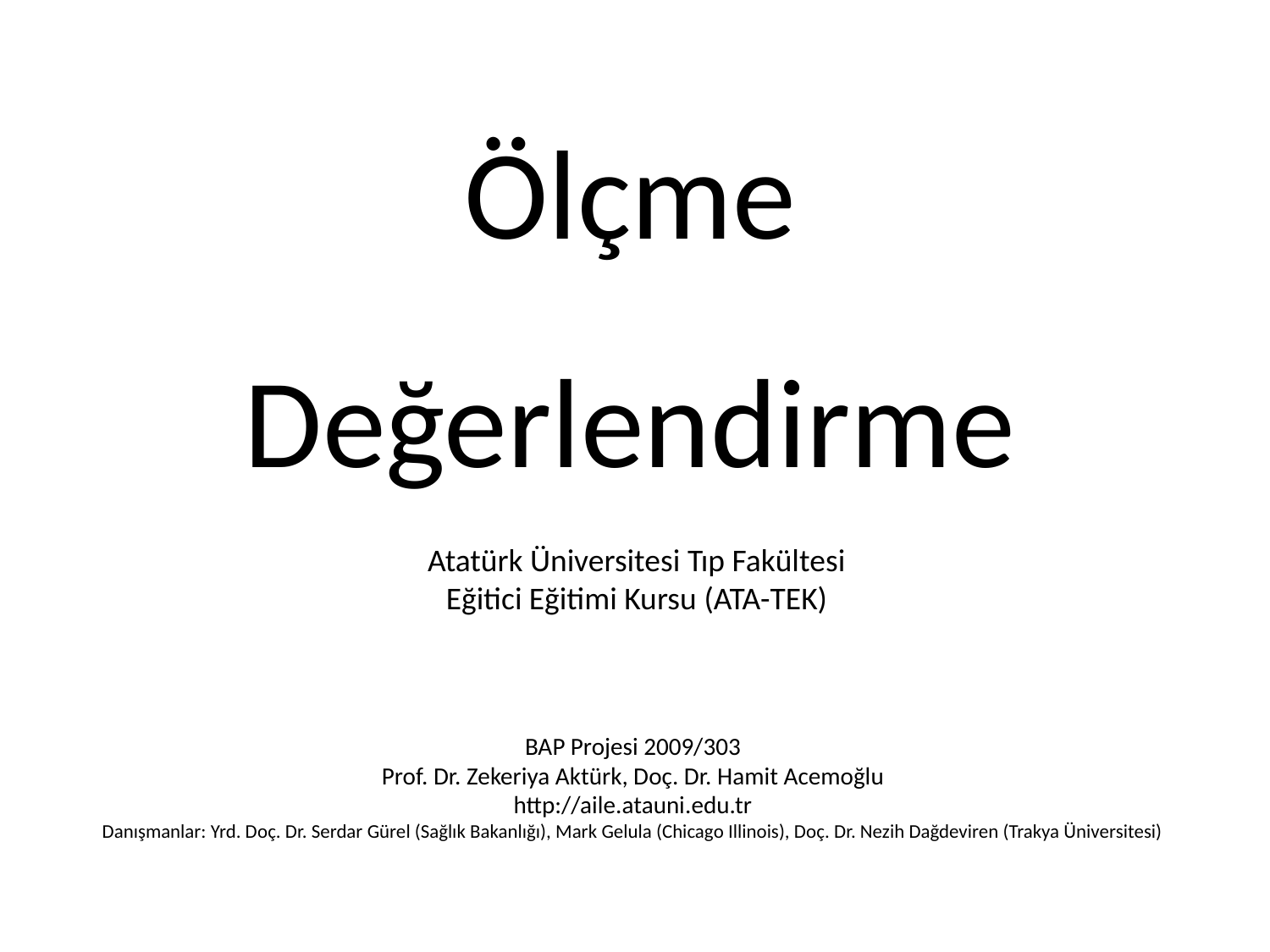

Ölçme
Değerlendirme
Atatürk Üniversitesi Tıp Fakültesi
Eğitici Eğitimi Kursu (ATA-TEK)
BAP Projesi 2009/303
Prof. Dr. Zekeriya Aktürk, Doç. Dr. Hamit Acemoğlu
http://aile.atauni.edu.tr
Danışmanlar: Yrd. Doç. Dr. Serdar Gürel (Sağlık Bakanlığı), Mark Gelula (Chicago Illinois), Doç. Dr. Nezih Dağdeviren (Trakya Üniversitesi)